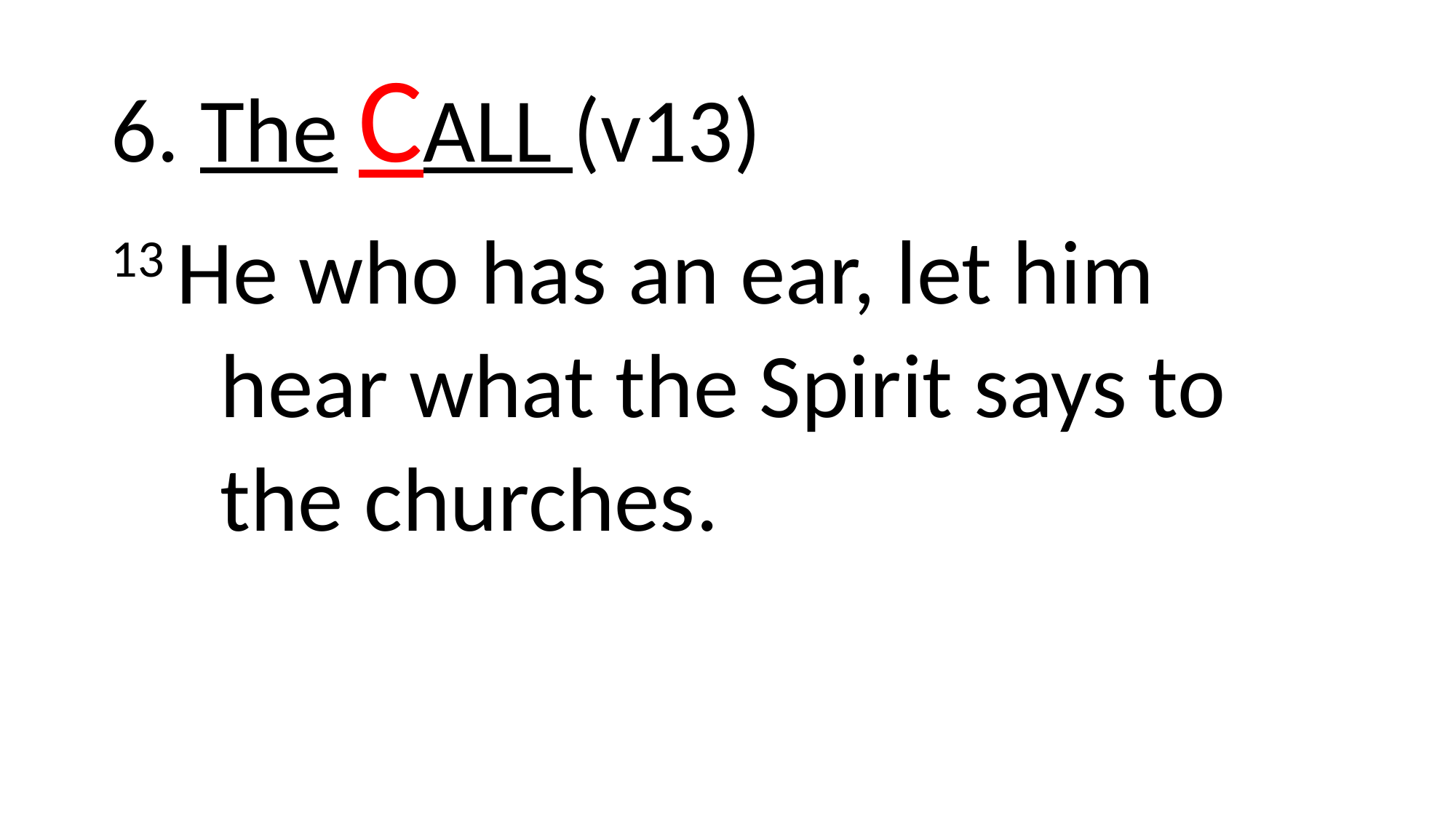

# 6. The CALL (v13)
13 He who has an ear, let him
	hear what the Spirit says to
	the churches.